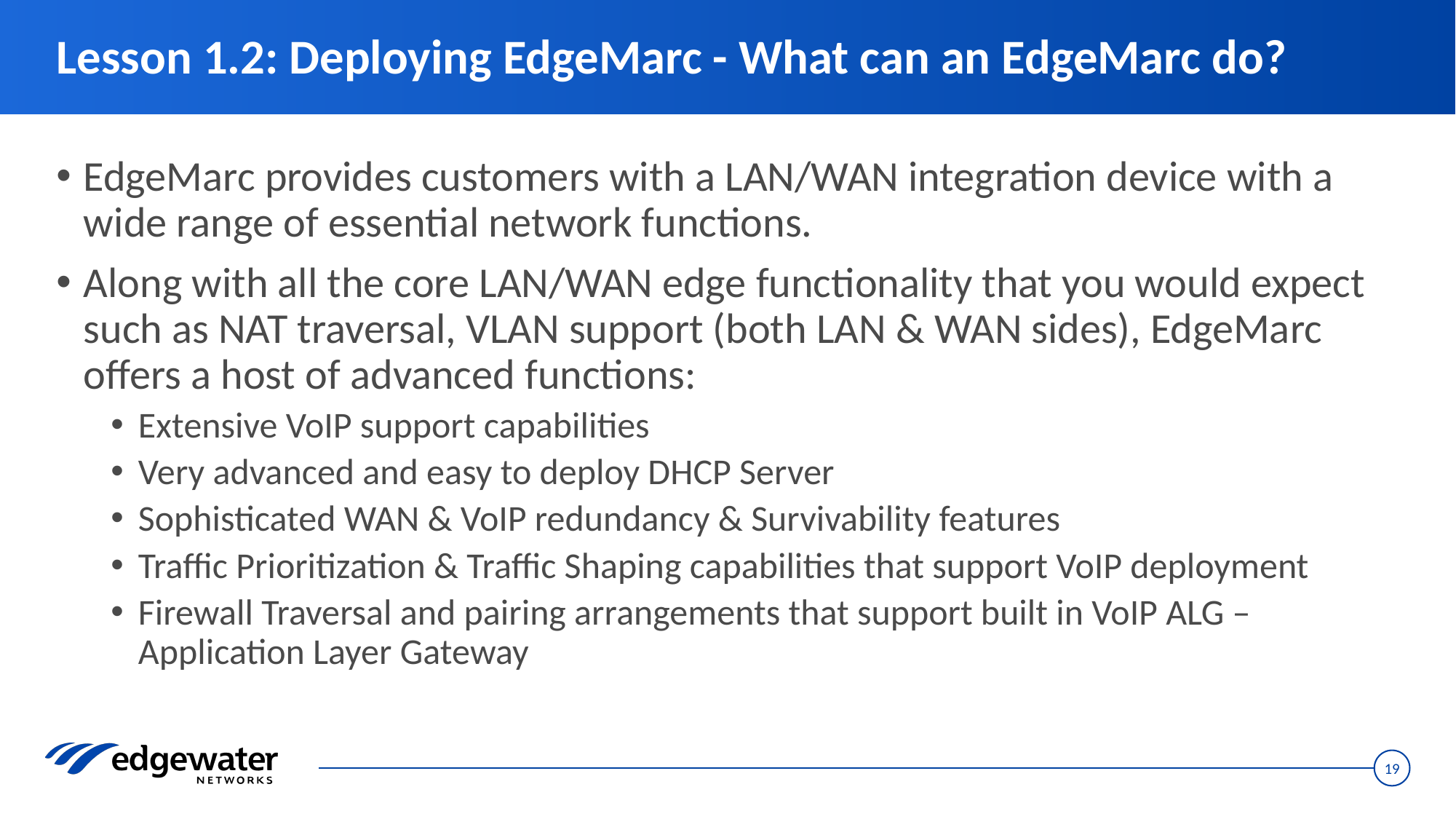

# Lesson 1.2: Deploying EdgeMarc - What can an EdgeMarc do?
EdgeMarc provides customers with a LAN/WAN integration device with a wide range of essential network functions.
Along with all the core LAN/WAN edge functionality that you would expect such as NAT traversal, VLAN support (both LAN & WAN sides), EdgeMarc offers a host of advanced functions:
Extensive VoIP support capabilities
Very advanced and easy to deploy DHCP Server
Sophisticated WAN & VoIP redundancy & Survivability features
Traffic Prioritization & Traffic Shaping capabilities that support VoIP deployment
Firewall Traversal and pairing arrangements that support built in VoIP ALG – Application Layer Gateway